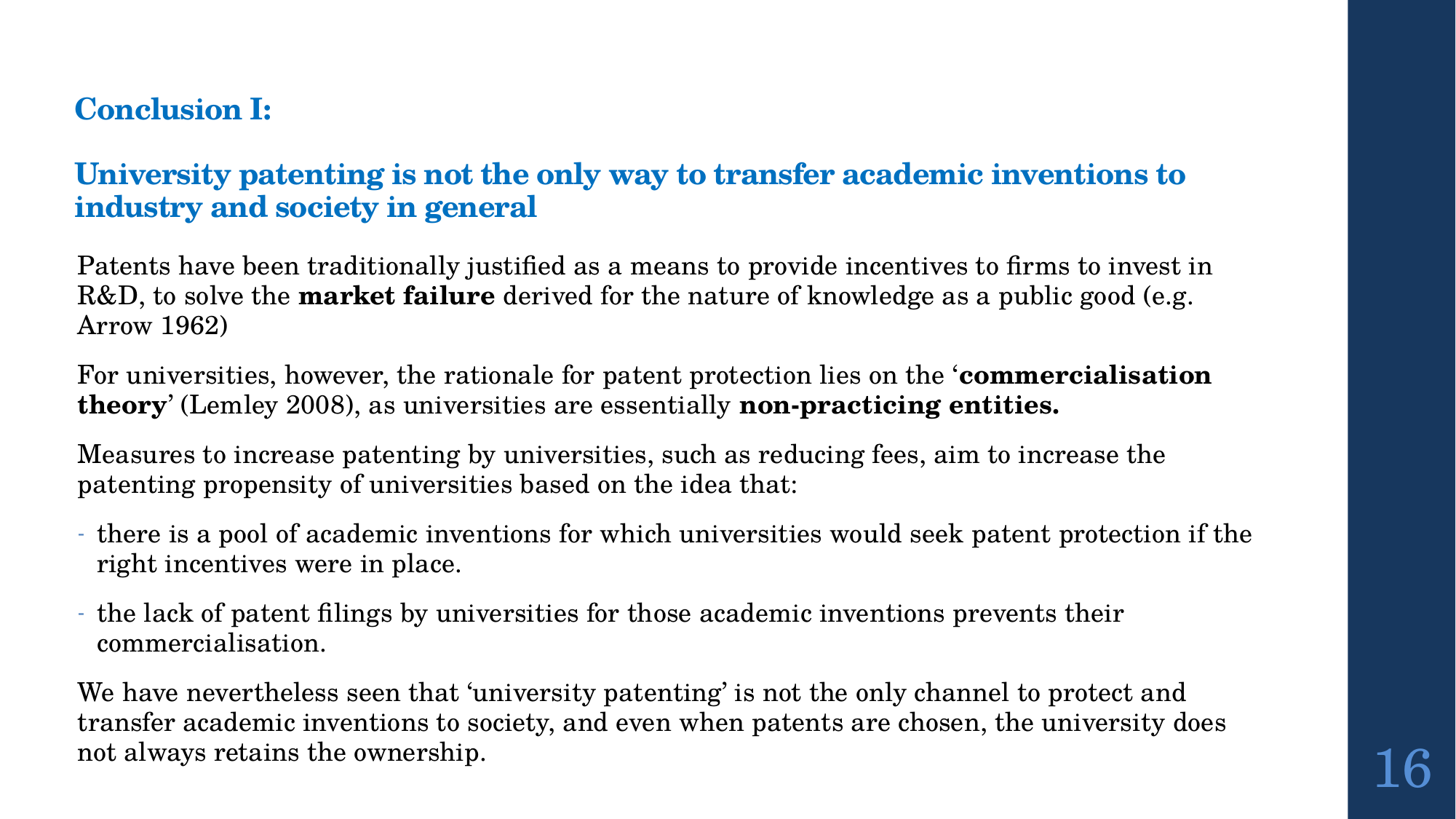

# Conclusion I: University patenting is not the only way to transfer academic inventions to industry and society in general
Patents have been traditionally justified as a means to provide incentives to firms to invest in R&D, to solve the market failure derived for the nature of knowledge as a public good (e.g. Arrow 1962)
For universities, however, the rationale for patent protection lies on the ‘commercialisation theory’ (Lemley 2008), as universities are essentially non-practicing entities.
Measures to increase patenting by universities, such as reducing fees, aim to increase the patenting propensity of universities based on the idea that:
there is a pool of academic inventions for which universities would seek patent protection if the right incentives were in place.
the lack of patent filings by universities for those academic inventions prevents their commercialisation.
We have nevertheless seen that ‘university patenting’ is not the only channel to protect and transfer academic inventions to society, and even when patents are chosen, the university does not always retains the ownership.
16